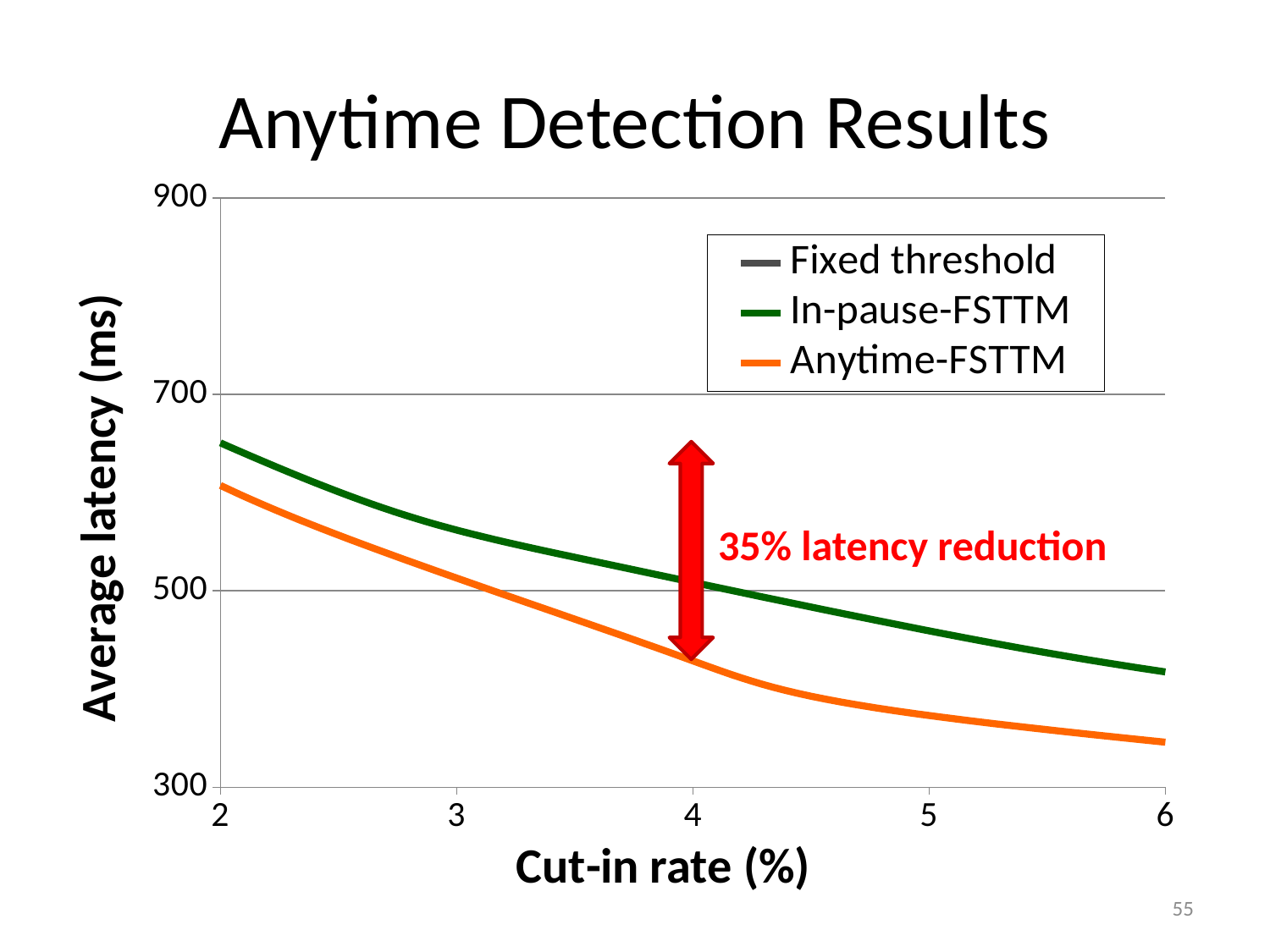

# Anytime Detection Results

### Chart

| Category | Fixed threshold | In-pause-FSTTM | Anytime-FSTTM |
|---|---|---|---|
35% latency reduction

55